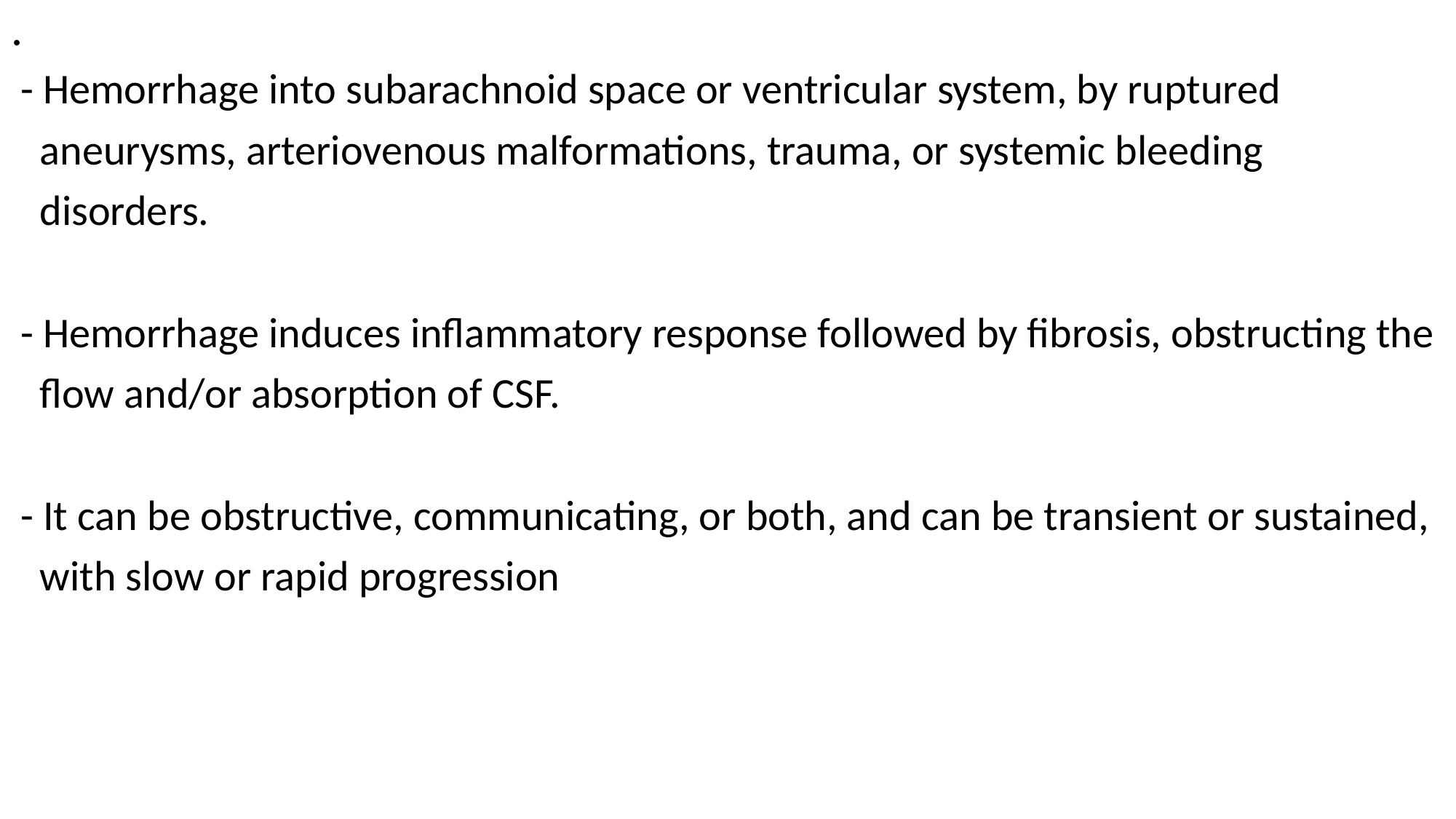

# .
 - Hemorrhage into subarachnoid space or ventricular system, by ruptured
   aneurysms, arteriovenous malformations, trauma, or systemic bleeding
   disorders.

 - Hemorrhage induces inflammatory response followed by fibrosis, obstructing the
   flow and/or absorption of CSF.

 - It can be obstructive, communicating, or both, and can be transient or sustained,
   with slow or rapid progression